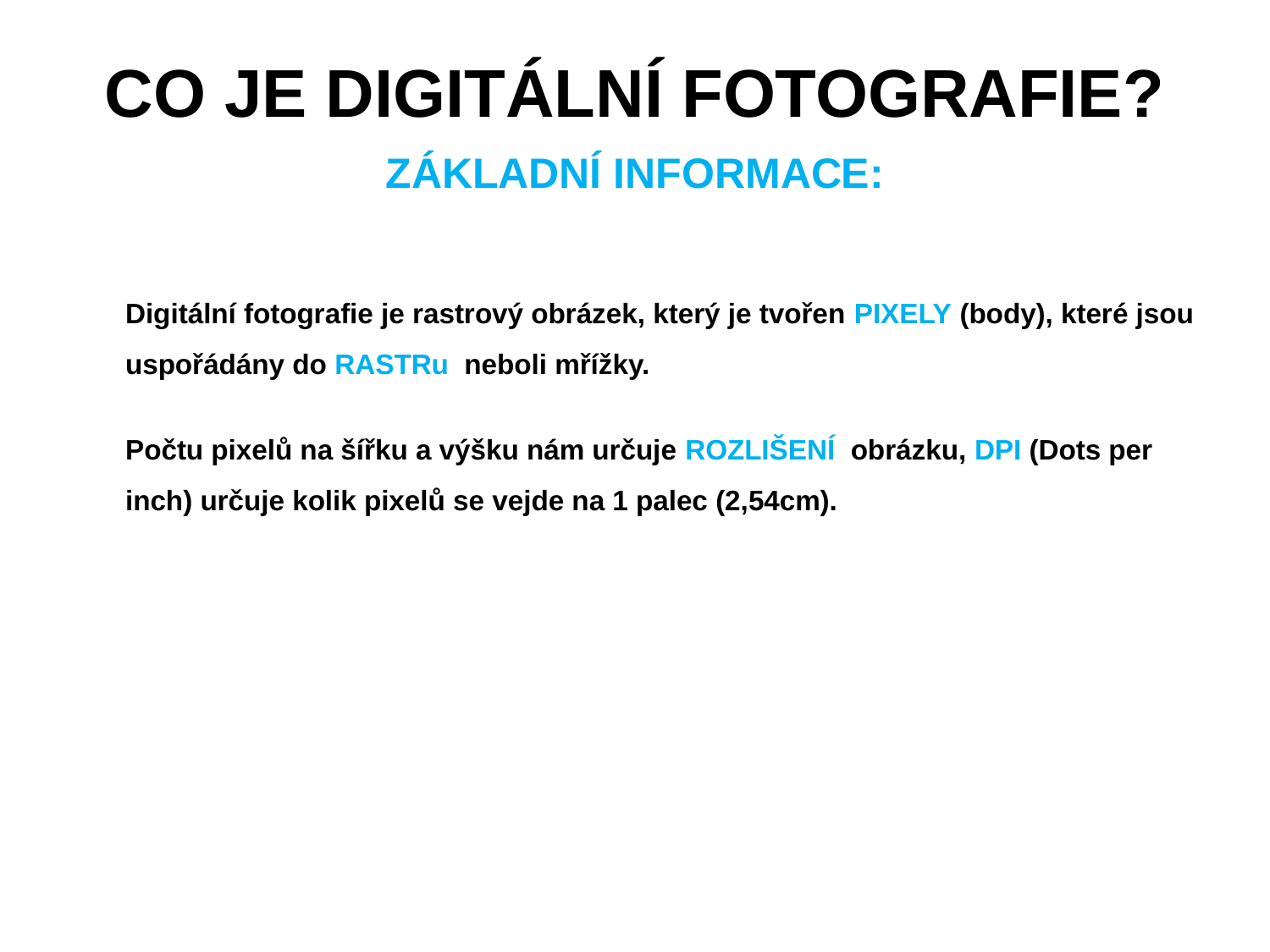

# Co je digitální fotografie?
ZÁKLADNÍ INFORMACE:
Digitální fotografie je rastrový obrázek, který je tvořen PIXELY (body), které jsou uspořádány do RASTRu  neboli mřížky.

Počtu pixelů na šířku a výšku nám určuje ROZLIŠENÍ  obrázku, DPI (Dots per inch) určuje kolik pixelů se vejde na 1 palec (2,54cm).